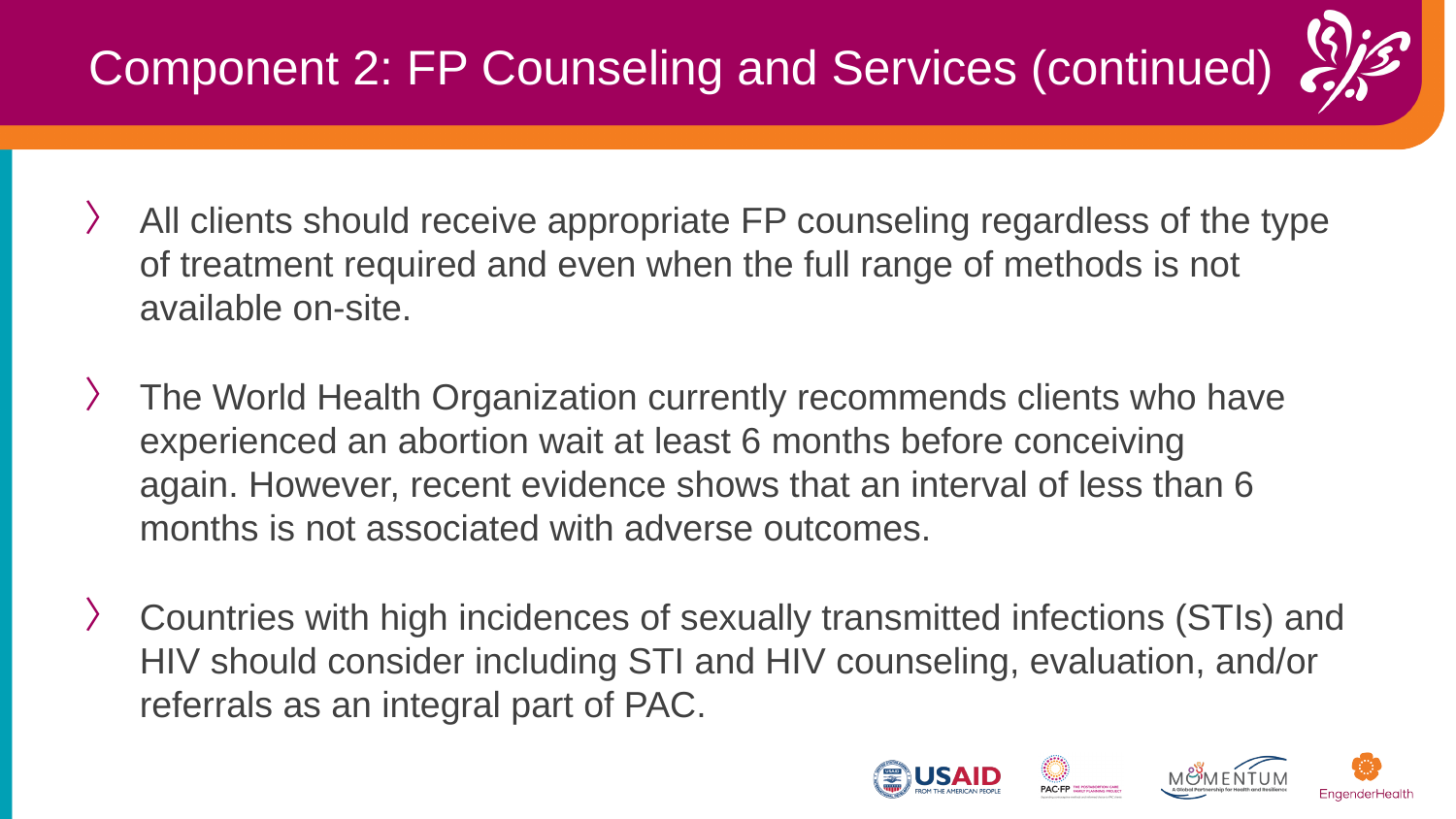

Component 2: FP Counseling and Services (continued)
All clients should receive appropriate FP counseling regardless of the type of treatment required and even when the full range of methods is not available on-site.
The World Health Organization currently recommends clients who have experienced an abortion wait at least 6 months before conceiving again. However, recent evidence shows that an interval of less than 6 months is not associated with adverse outcomes.
Countries with high incidences of sexually transmitted infections (STIs) and HIV should consider including STI and HIV counseling, evaluation, and/or referrals as an integral part of PAC.